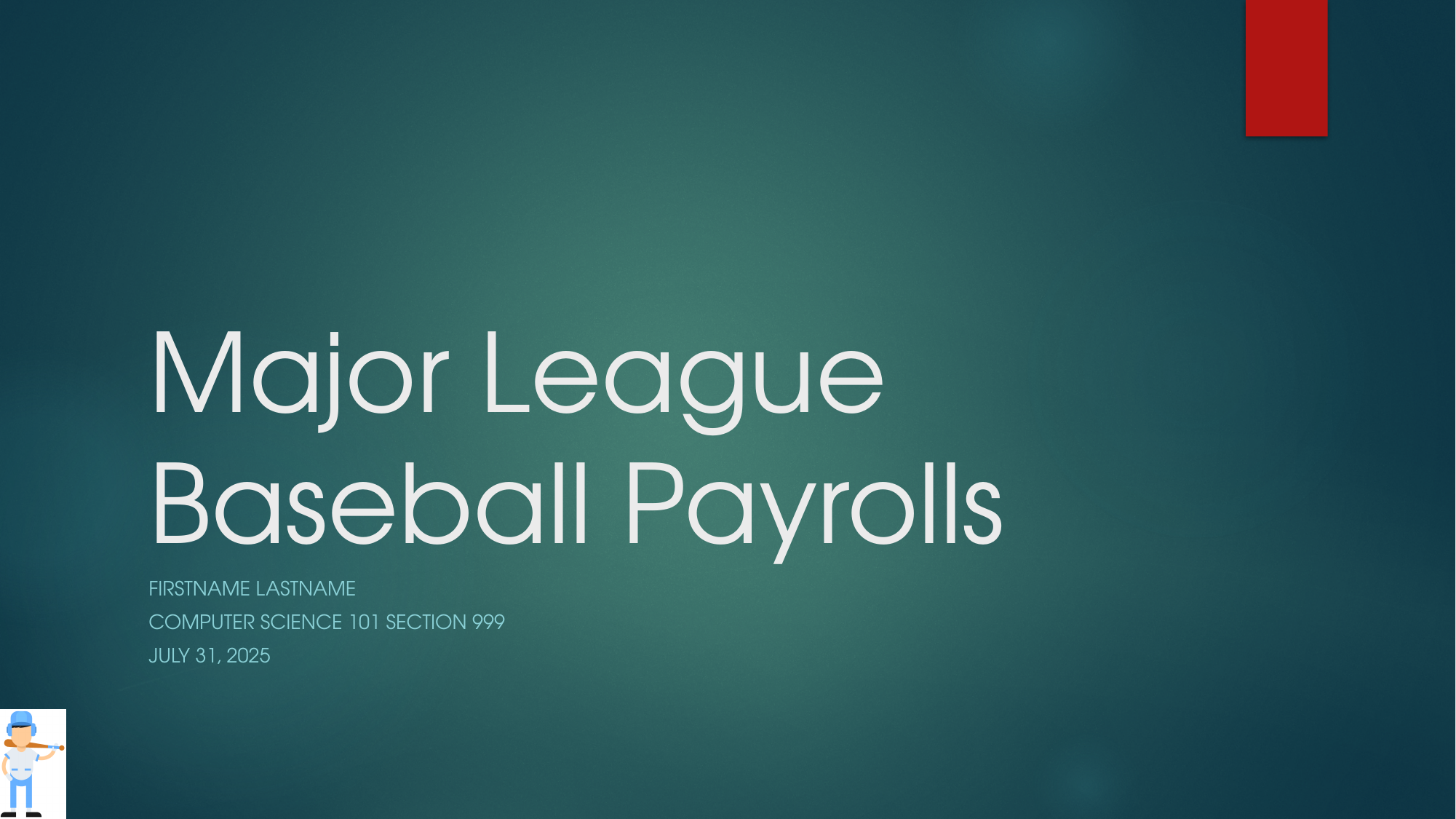

# Major League Baseball Payrolls
Firstname Lastname
Computer Science 101 Section 999
July 31, 2025